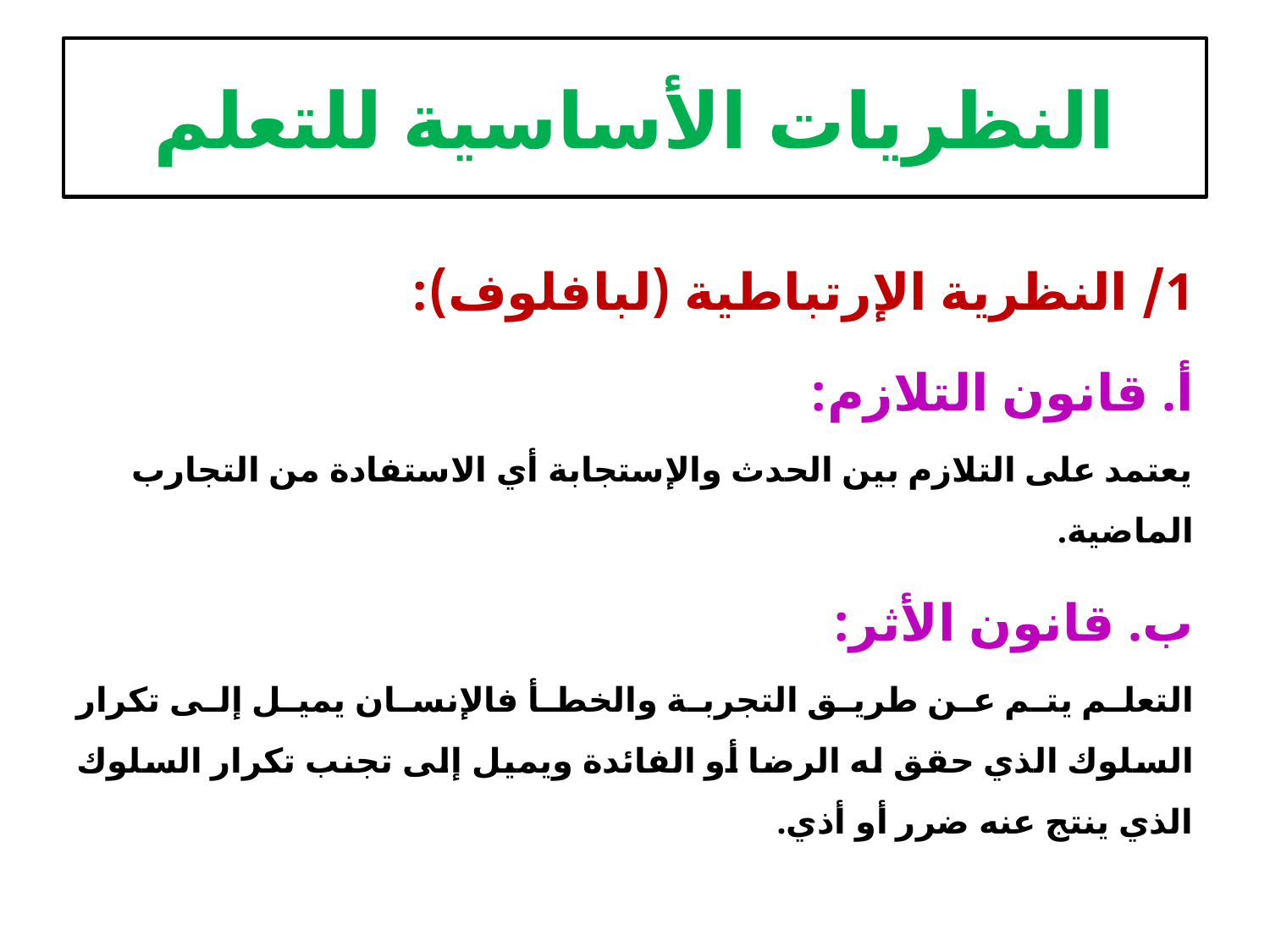

# النظريات الأساسية للتعلم
1/ النظرية الإرتباطية (لبافلوف):
أ. قانون التلازم:
يعتمد على التلازم بين الحدث والإستجابة أي الاستفادة من التجارب الماضية.
ب. قانون الأثر:
التعلم يتم عن طريق التجربة والخطأ فالإنسان يميل إلى تكرار السلوك الذي حقق له الرضا أو الفائدة ويميل إلى تجنب تكرار السلوك الذي ينتج عنه ضرر أو أذي.